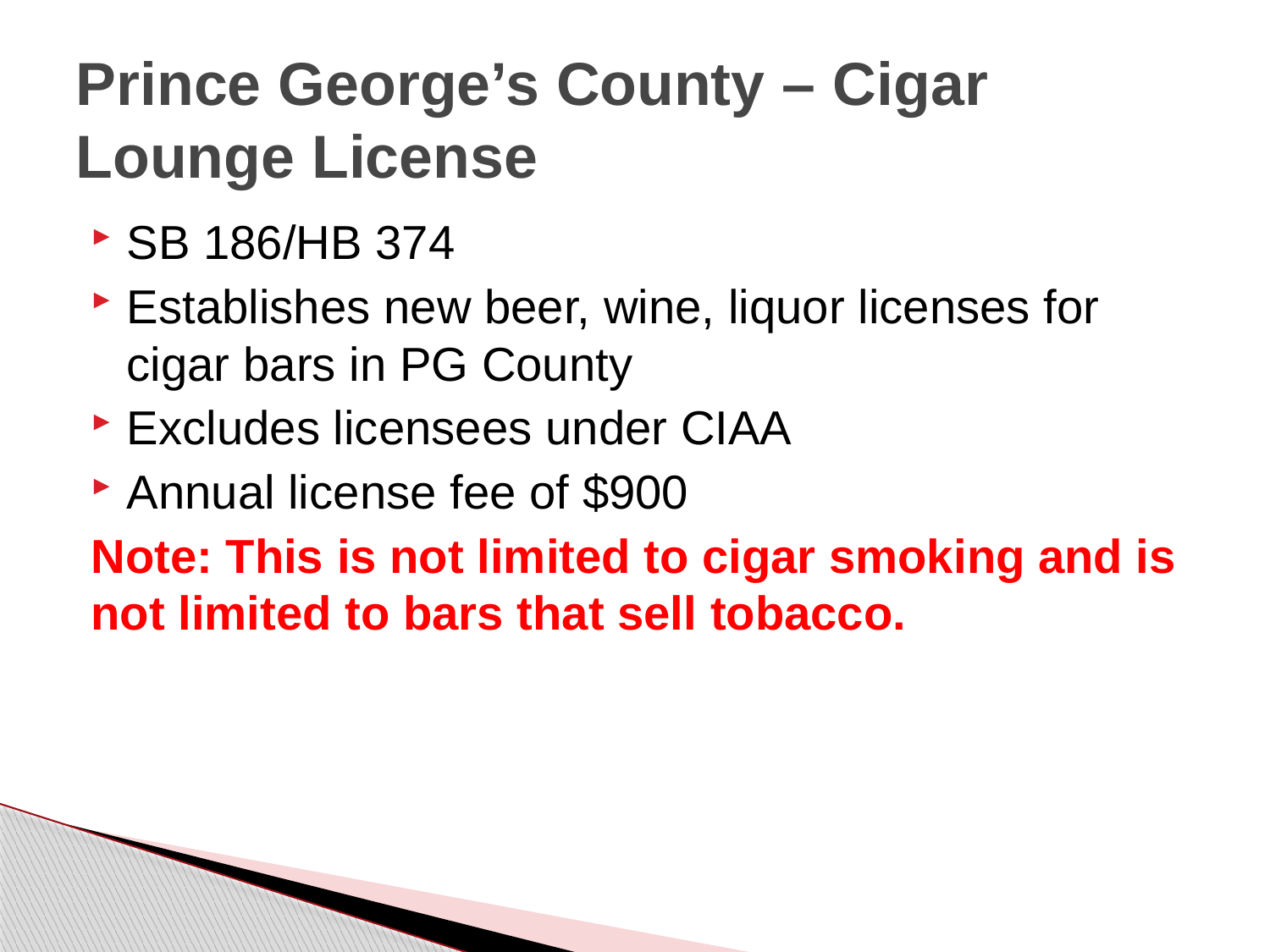

# Prince George’s County – Cigar Lounge License
SB 186/HB 374
Establishes new beer, wine, liquor licenses for cigar bars in PG County
Excludes licensees under CIAA
Annual license fee of $900
Note: This is not limited to cigar smoking and is not limited to bars that sell tobacco.